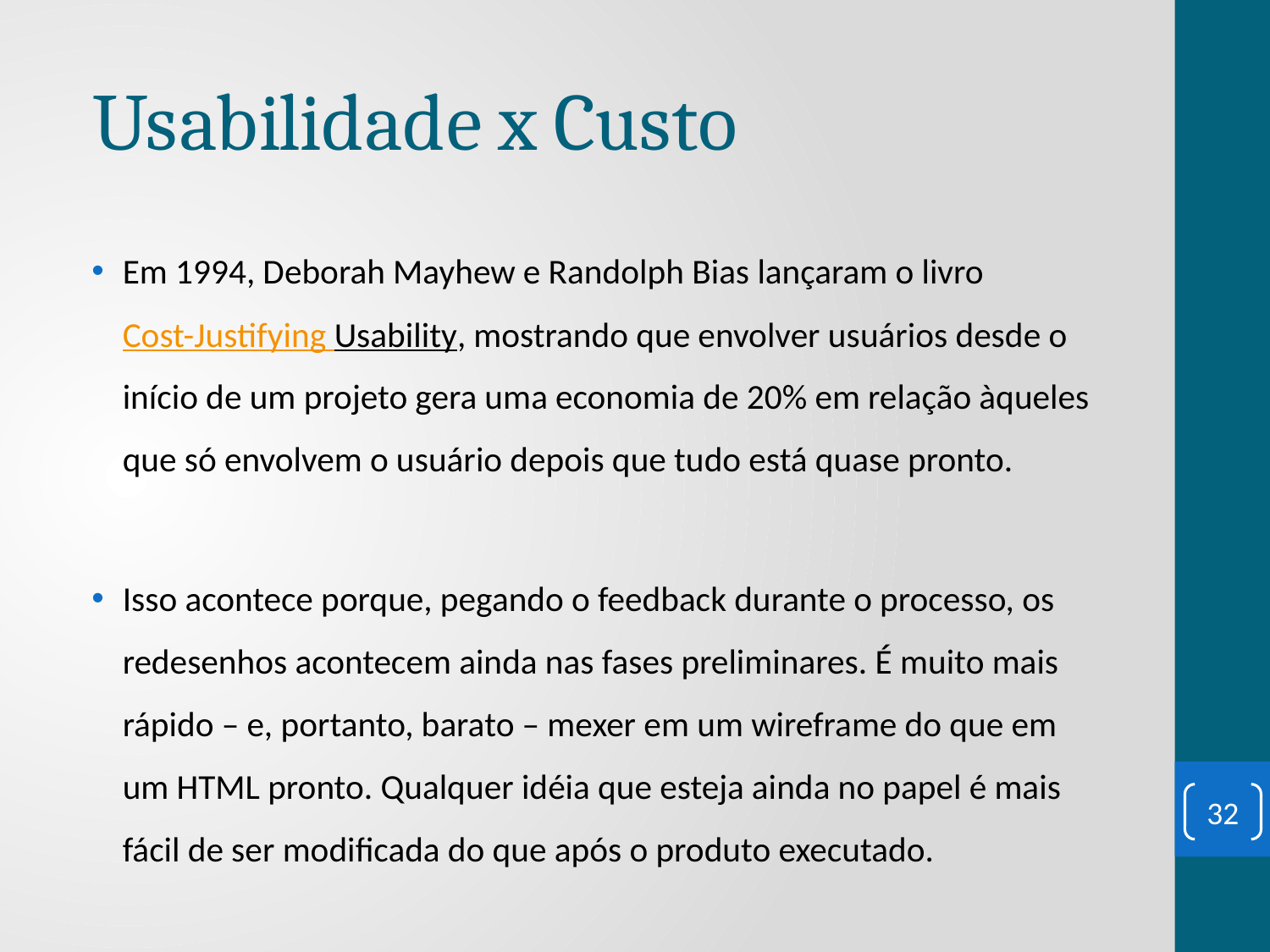

# Usabilidade x Custo
Em 1994, Deborah Mayhew e Randolph Bias lançaram o livro Cost-Justifying Usability, mostrando que envolver usuários desde o início de um projeto gera uma economia de 20% em relação àqueles que só envolvem o usuário depois que tudo está quase pronto.

Isso acontece porque, pegando o feedback durante o processo, os redesenhos acontecem ainda nas fases preliminares. É muito mais rápido – e, portanto, barato – mexer em um wireframe do que em um HTML pronto. Qualquer idéia que esteja ainda no papel é mais fácil de ser modificada do que após o produto executado.

32